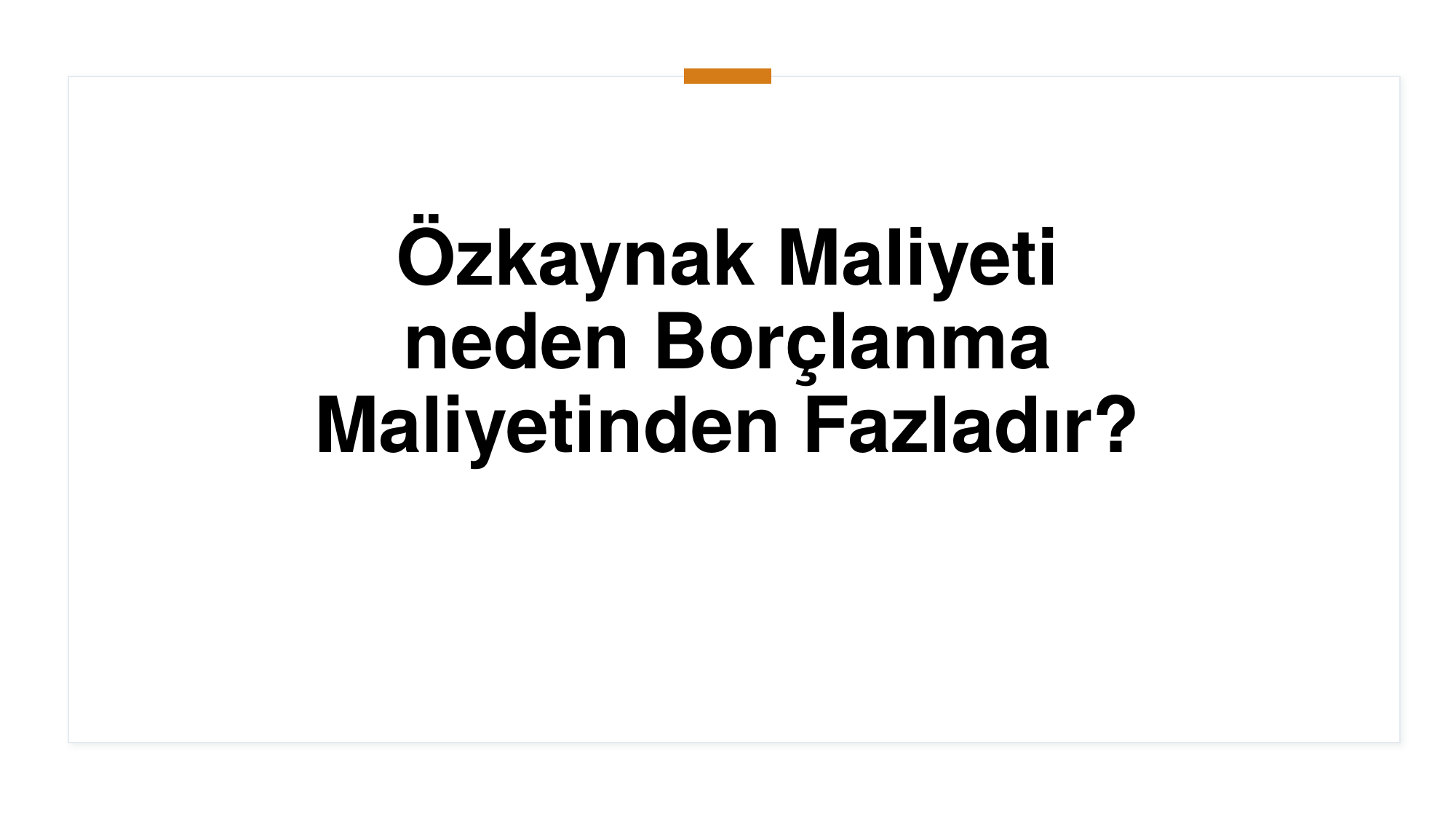

# Özkaynak Maliyeti neden Borçlanma Maliyetinden Fazladır?